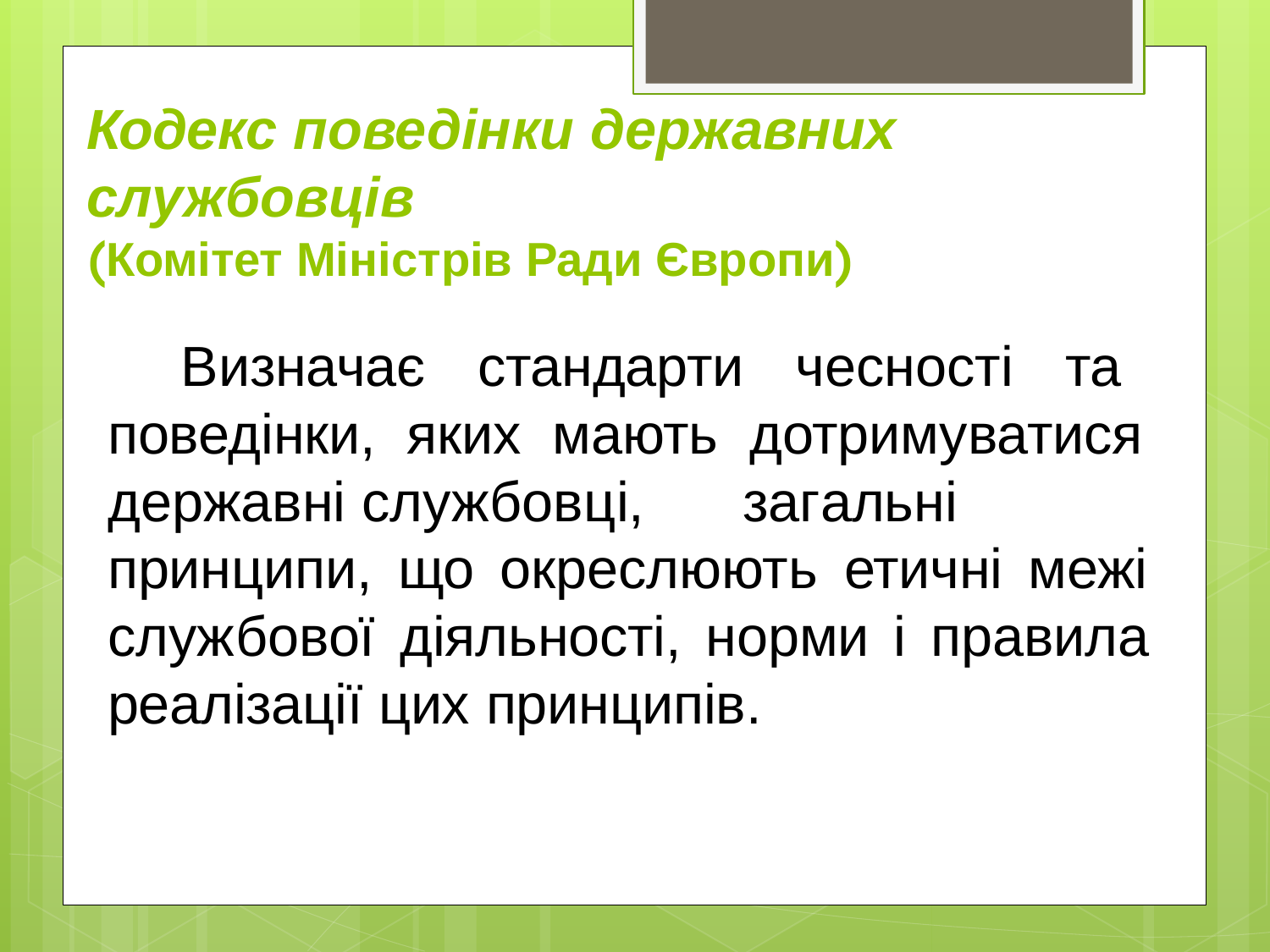

# Кодекс поведінки державних службовців
(Комітет Міністрів Ради Європи)
Визначає стандарти чесності та  поведінки, яких мають дотримуватися  державні	службовці,	загальні  принципи, що окреслюють етичні межі  службової діяльності, норми і правила  реалізації цих принципів.